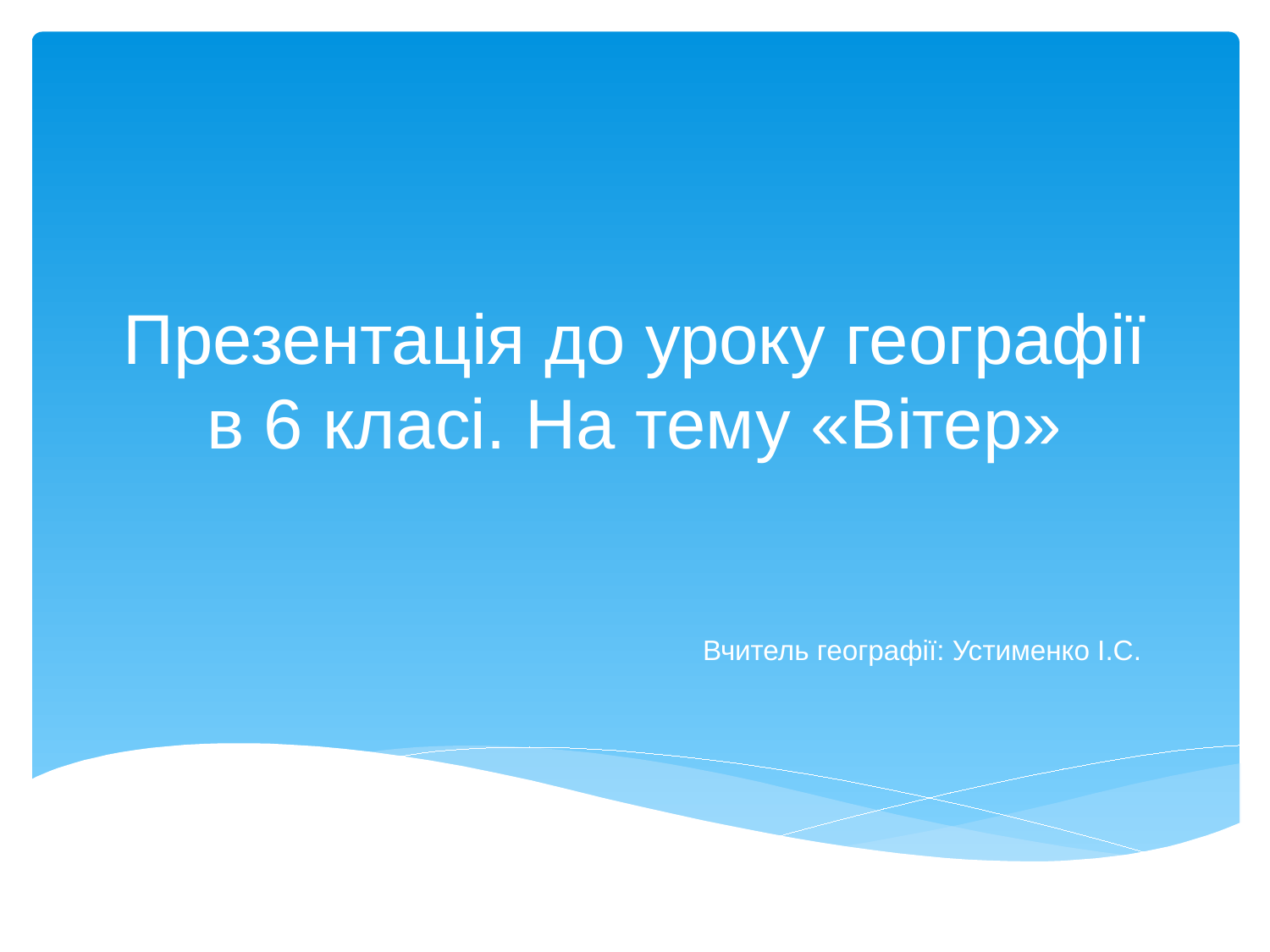

# Презентація до уроку географії в 6 класі. На тему «Вітер»
Вчитель географії: Устименко І.С.